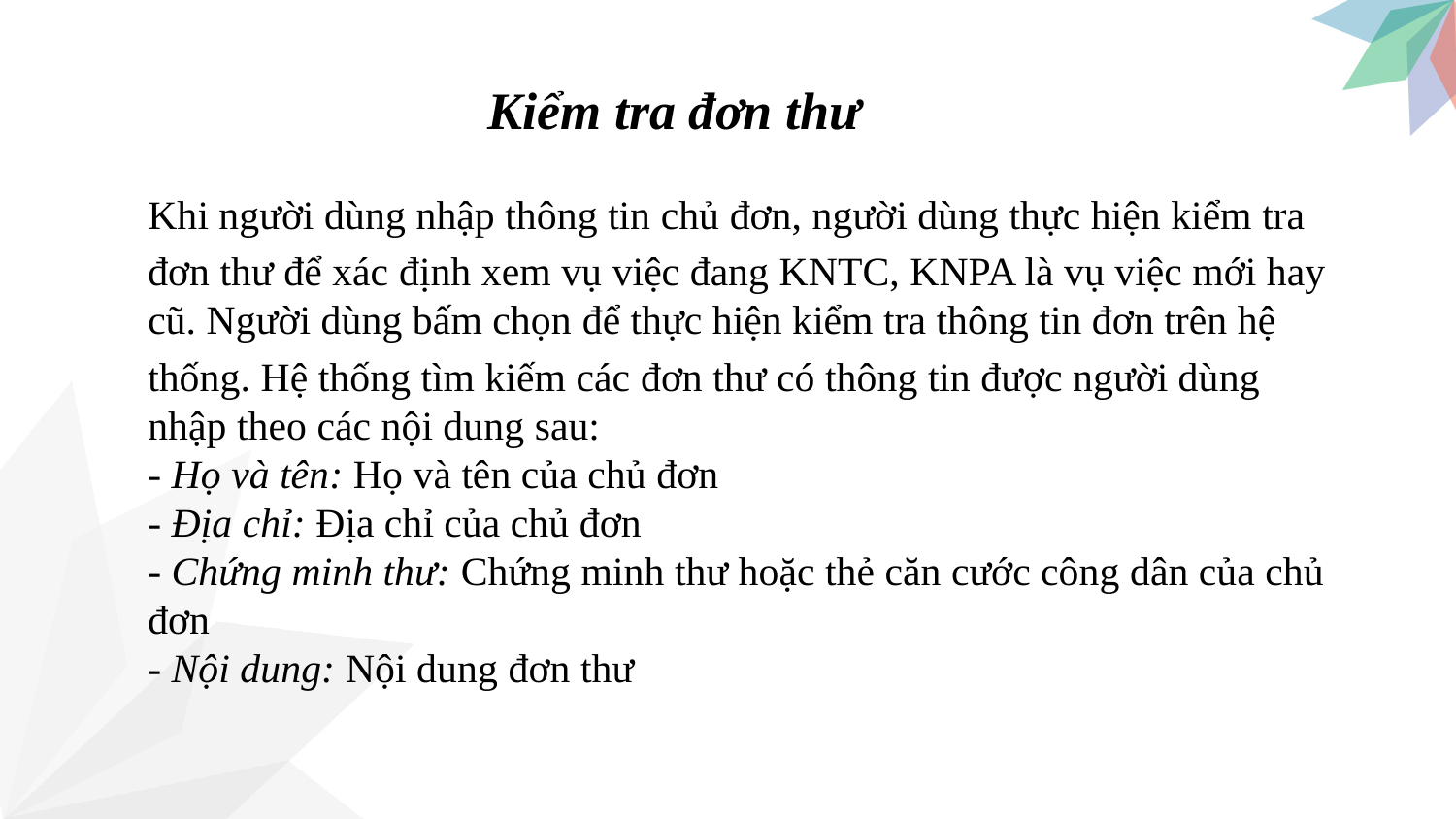

Kiểm tra đơn thư
Khi người dùng nhập thông tin chủ đơn, người dùng thực hiện kiểm tra
đơn thư để xác định xem vụ việc đang KNTC, KNPA là vụ việc mới hay cũ. Người dùng bấm chọn để thực hiện kiểm tra thông tin đơn trên hệ
thống. Hệ thống tìm kiếm các đơn thư có thông tin được người dùng nhập theo các nội dung sau:
- Họ và tên: Họ và tên của chủ đơn
- Địa chỉ: Địa chỉ của chủ đơn
- Chứng minh thư: Chứng minh thư hoặc thẻ căn cước công dân của chủ đơn
- Nội dung: Nội dung đơn thư